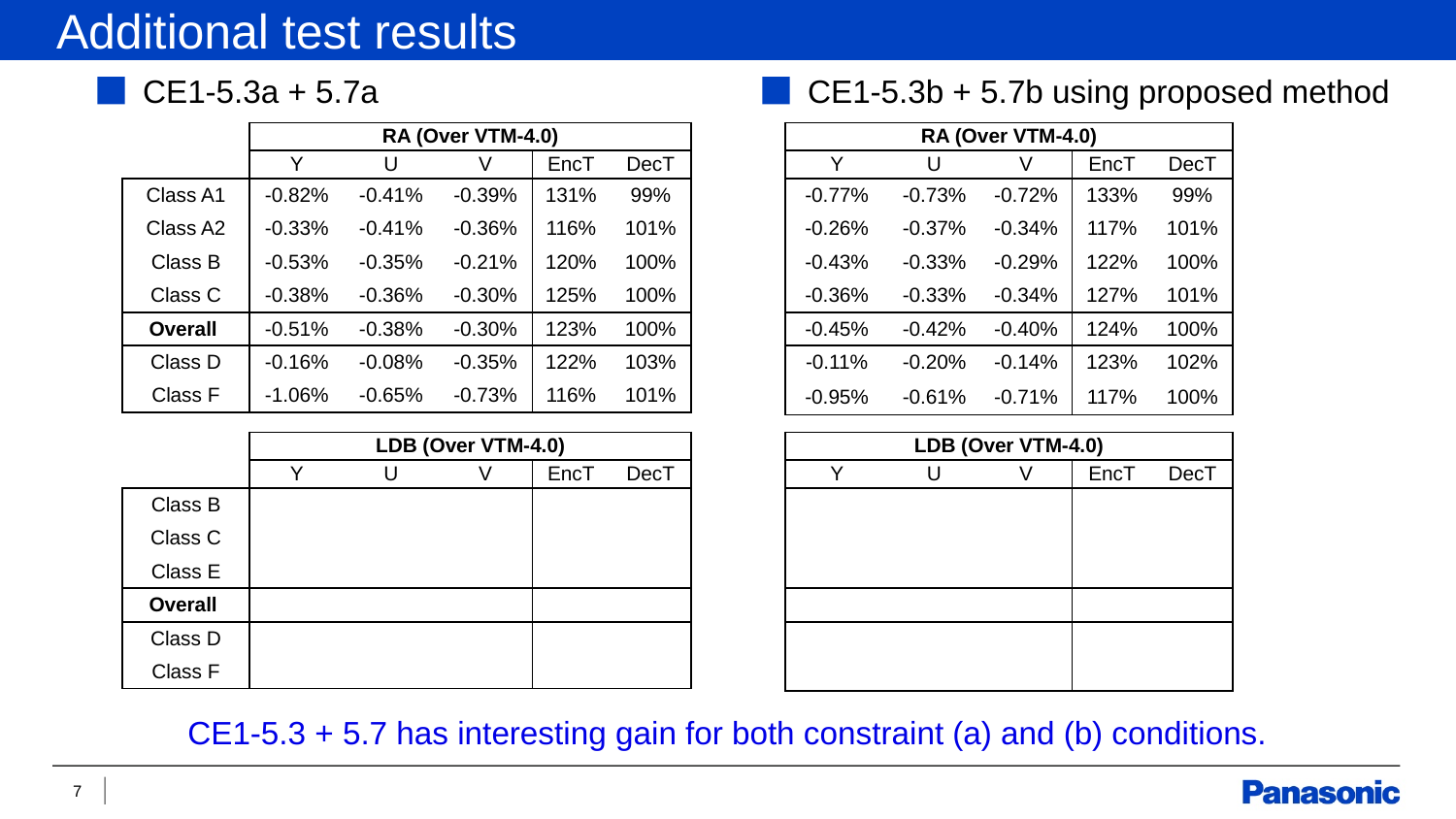

Additional test results
CE1-5.3a + 5.7a
CE1-5.3b + 5.7b using proposed method

|  | RA (Over VTM-4.0) |  |  |  |  |
| --- | --- | --- | --- | --- | --- |
|  | Y | U | V | EncT | DecT |
| Class A1 | -0.82% | -0.41% | -0.39% | 131% | 99% |
| Class A2 | -0.33% | -0.41% | -0.36% | 116% | 101% |
| Class B | -0.53% | -0.35% | -0.21% | 120% | 100% |
| Class C | -0.38% | -0.36% | -0.30% | 125% | 100% |
| Overall | -0.51% | -0.38% | -0.30% | 123% | 100% |
| Class D | -0.16% | -0.08% | -0.35% | 122% | 103% |
| Class F | -1.06% | -0.65% | -0.73% | 116% | 101% |
| RA (Over VTM-4.0) |  |  |  |  |
| --- | --- | --- | --- | --- |
| Y | U | V | EncT | DecT |
| -0.77% | -0.73% | -0.72% | 133% | 99% |
| -0.26% | -0.37% | -0.34% | 117% | 101% |
| -0.43% | -0.33% | -0.29% | 122% | 100% |
| -0.36% | -0.33% | -0.34% | 127% | 101% |
| -0.45% | -0.42% | -0.40% | 124% | 100% |
| -0.11% | -0.20% | -0.14% | 123% | 102% |
| -0.95% | -0.61% | -0.71% | 117% | 100% |
|  | LDB (Over VTM-4.0) |  |  |  |  |
| --- | --- | --- | --- | --- | --- |
|  | Y | U | V | EncT | DecT |
| Class B |  |  |  |  |  |
| Class C |  |  |  |  |  |
| Class E |  |  |  |  |  |
| Overall |  |  |  |  |  |
| Class D |  |  |  |  |  |
| Class F |  |  |  |  |  |
| LDB (Over VTM-4.0) |  |  |  |  |
| --- | --- | --- | --- | --- |
| Y | U | V | EncT | DecT |
|  |  |  |  |  |
|  |  |  |  |  |
|  |  |  |  |  |
|  |  |  |  |  |
|  |  |  |  |  |
|  |  |  |  |  |
CE1-5.3 + 5.7 has interesting gain for both constraint (a) and (b) conditions.